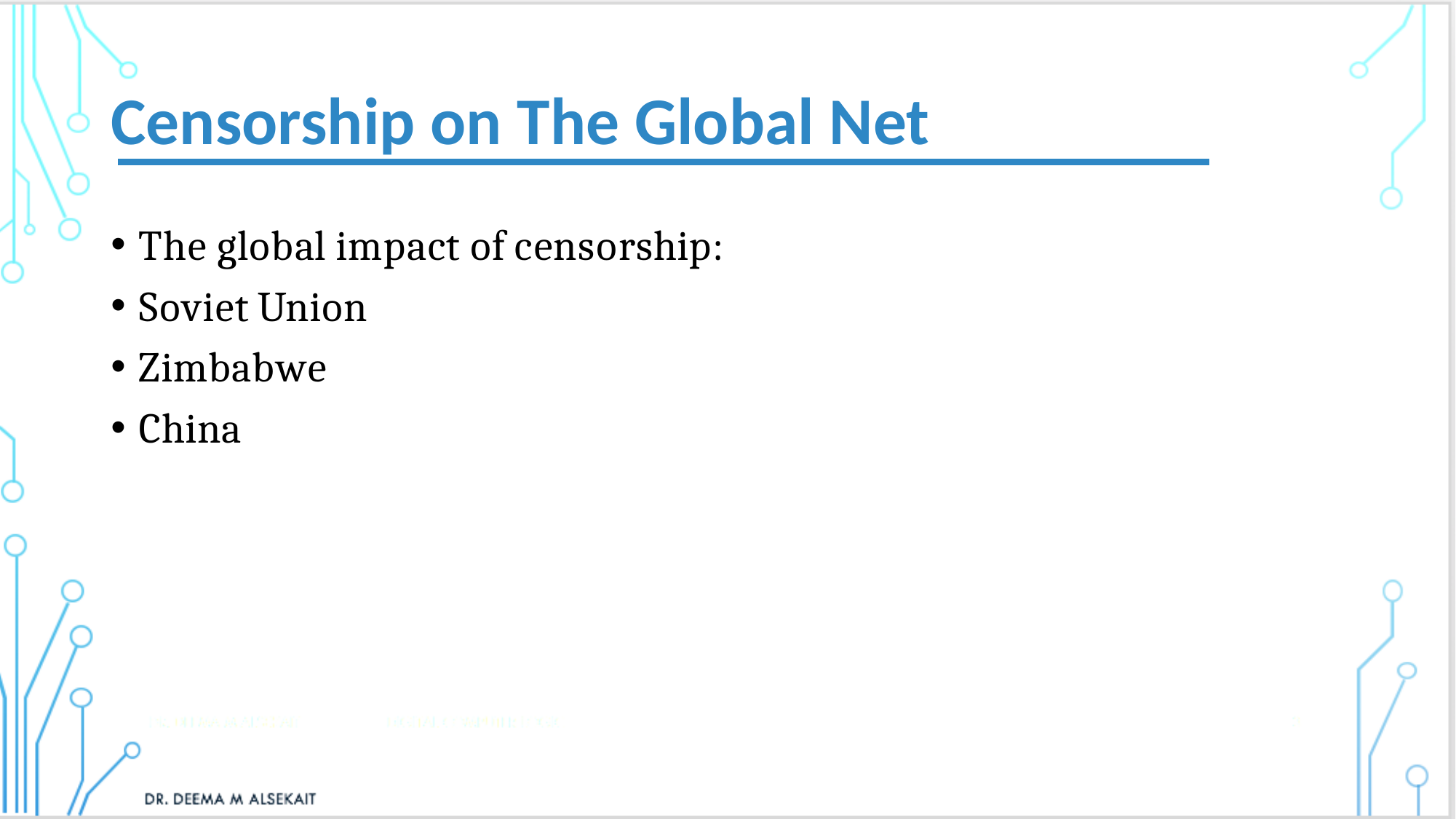

# Censorship on The Global Net
The global impact of censorship:
Soviet Union
Zimbabwe
China